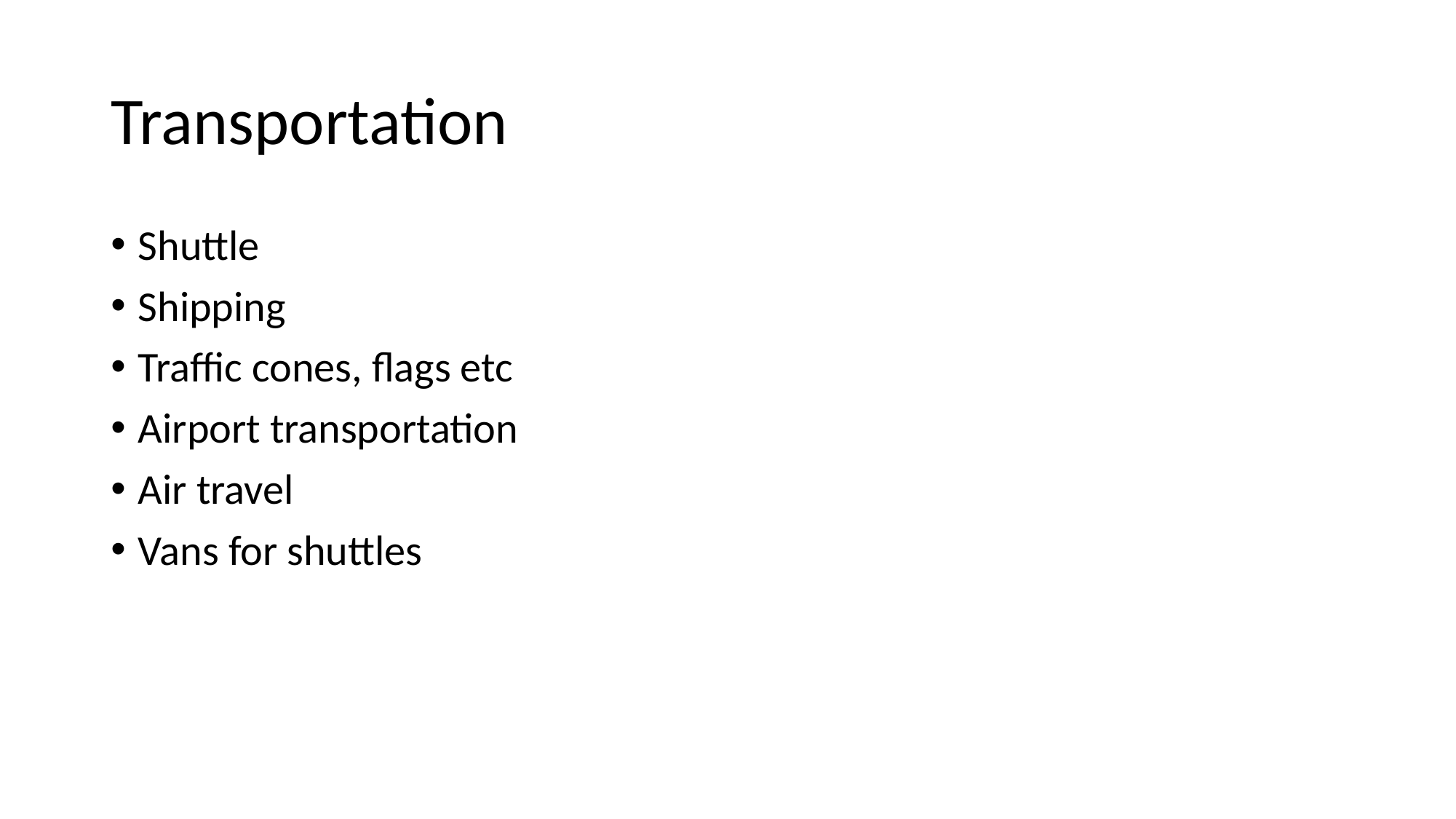

# Transportation
Shuttle
Shipping
Traffic cones, flags etc
Airport transportation
Air travel
Vans for shuttles